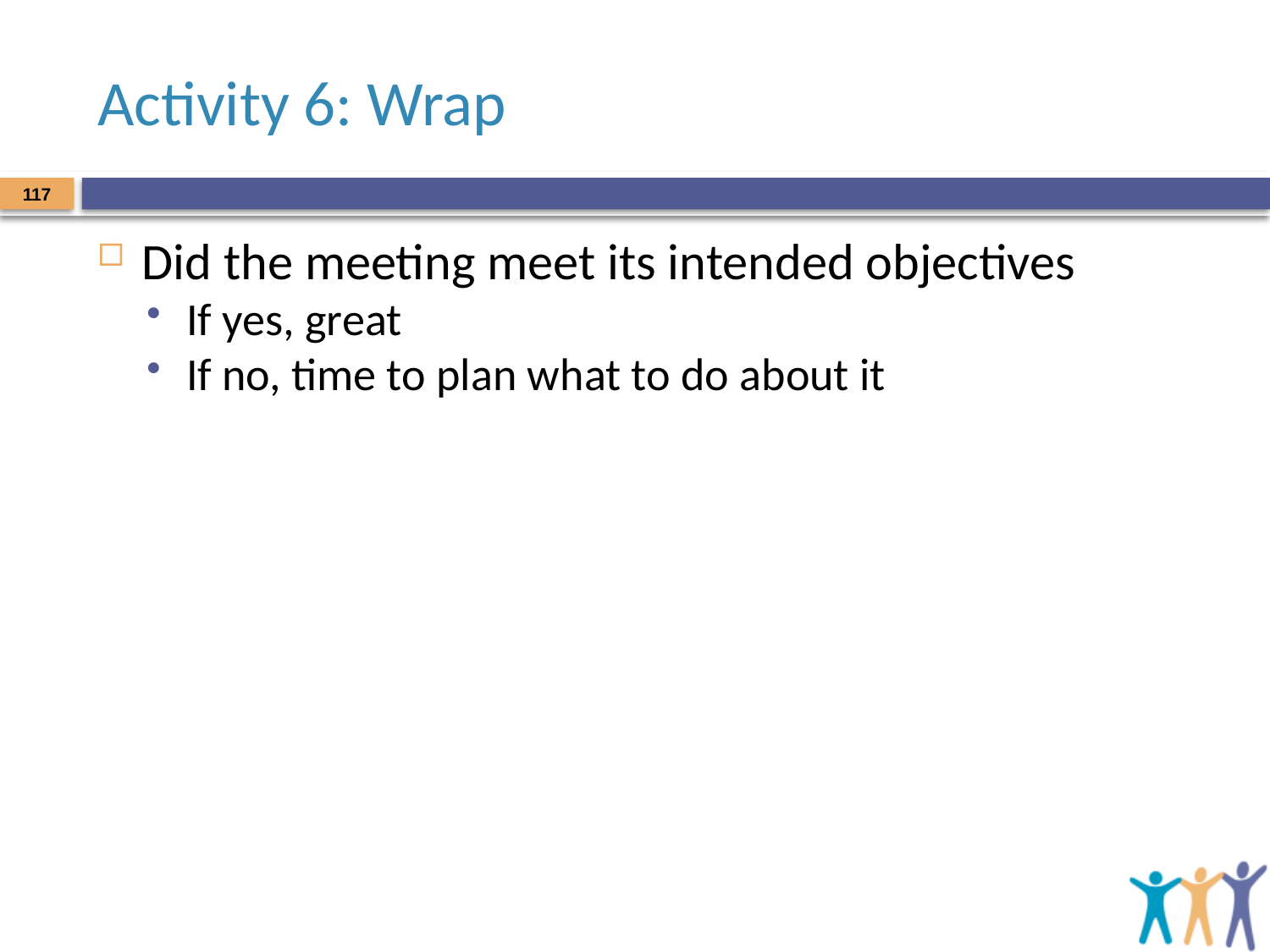

# Activity 6: Wrap
117
Did the meeting meet its intended objectives
If yes, great
If no, time to plan what to do about it